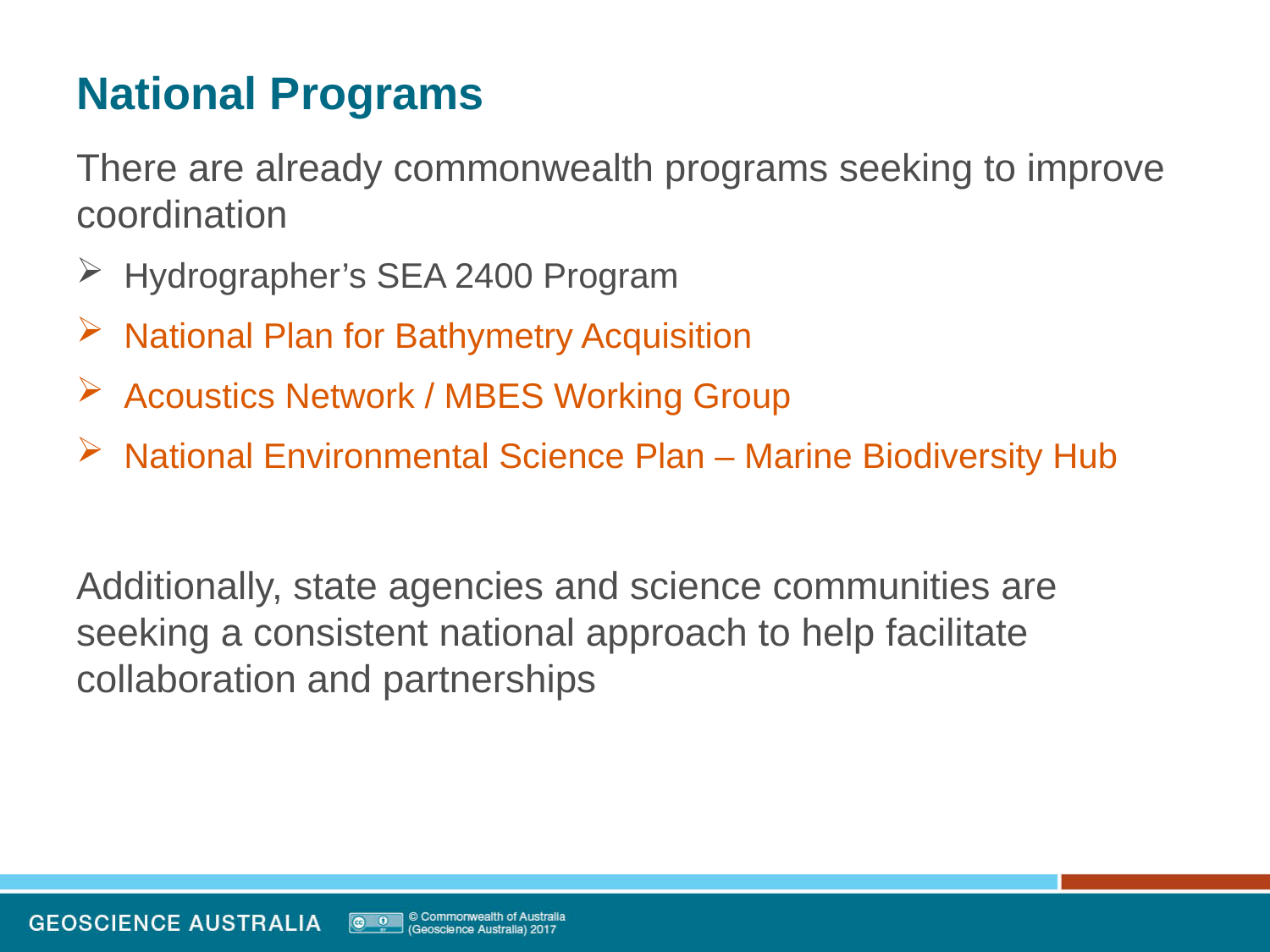

# National Programs
There are already commonwealth programs seeking to improve coordination
Hydrographer’s SEA 2400 Program
National Plan for Bathymetry Acquisition
Acoustics Network / MBES Working Group
National Environmental Science Plan – Marine Biodiversity Hub

Additionally, state agencies and science communities are seeking a consistent national approach to help facilitate collaboration and partnerships